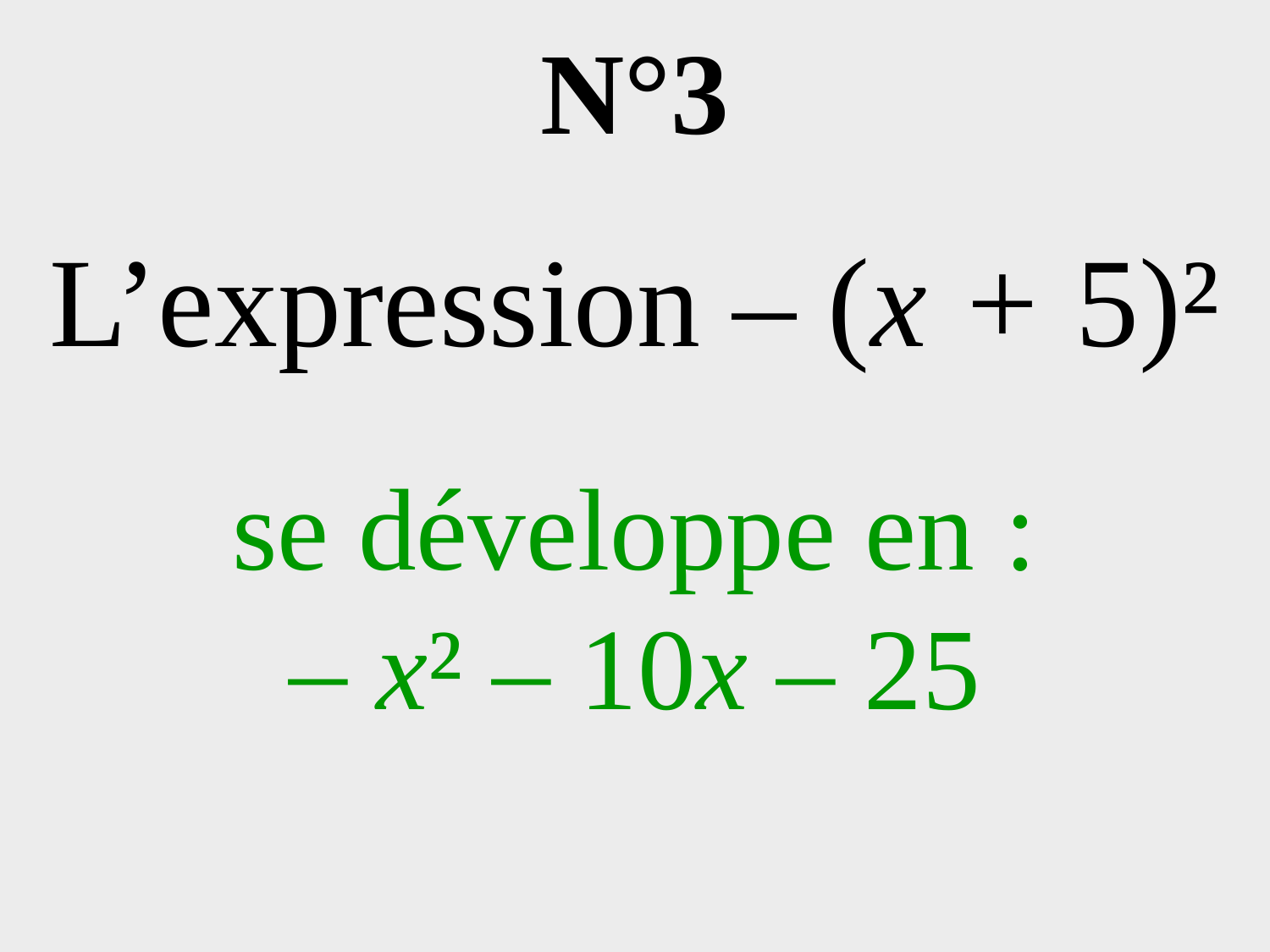

# N°3

L’expression – (x + 5)²
se développe en :
– x² – 10x – 25